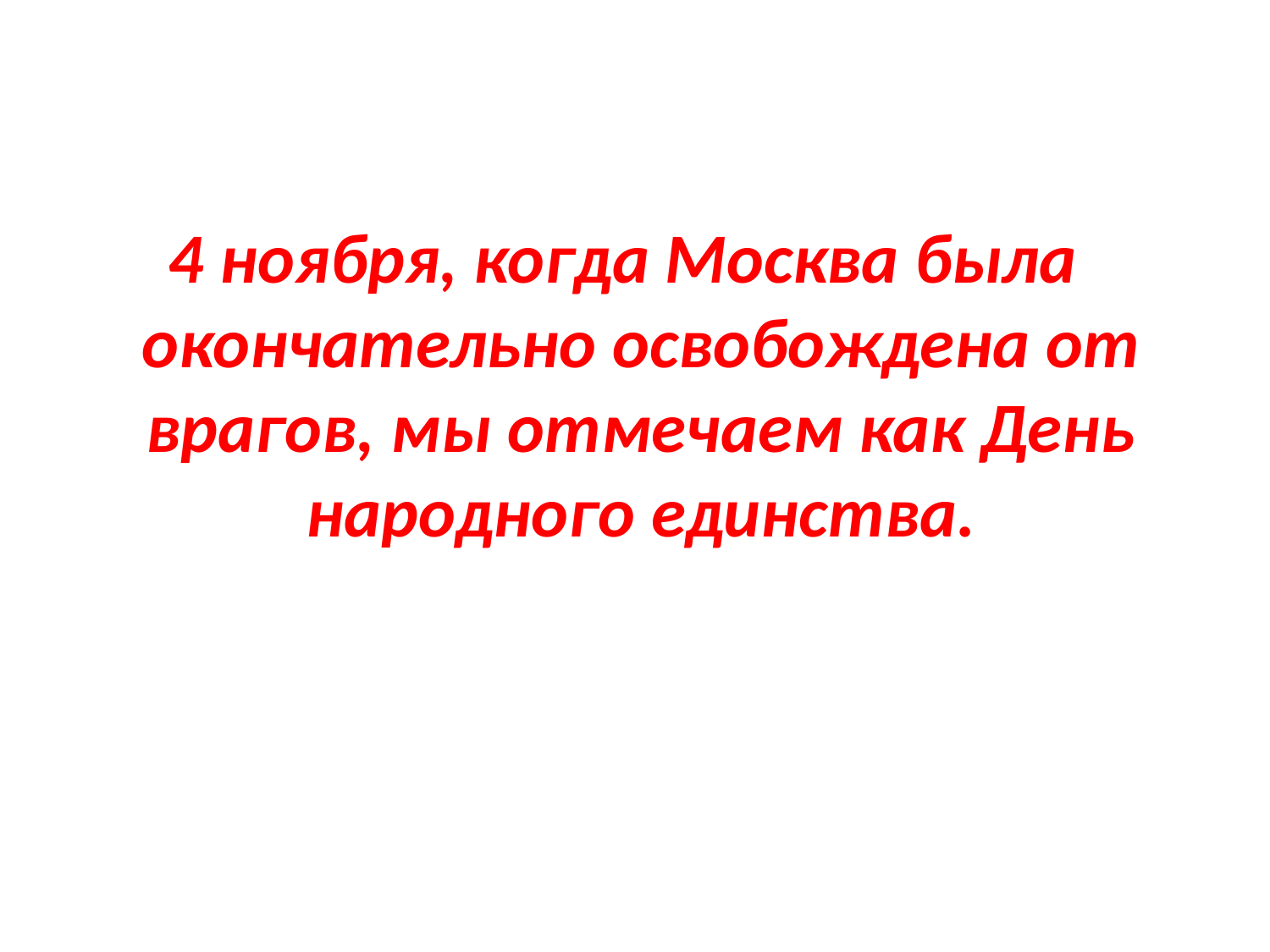

4 ноября, когда Москва была окончательно освобождена от врагов, мы отмечаем как День народного единства.